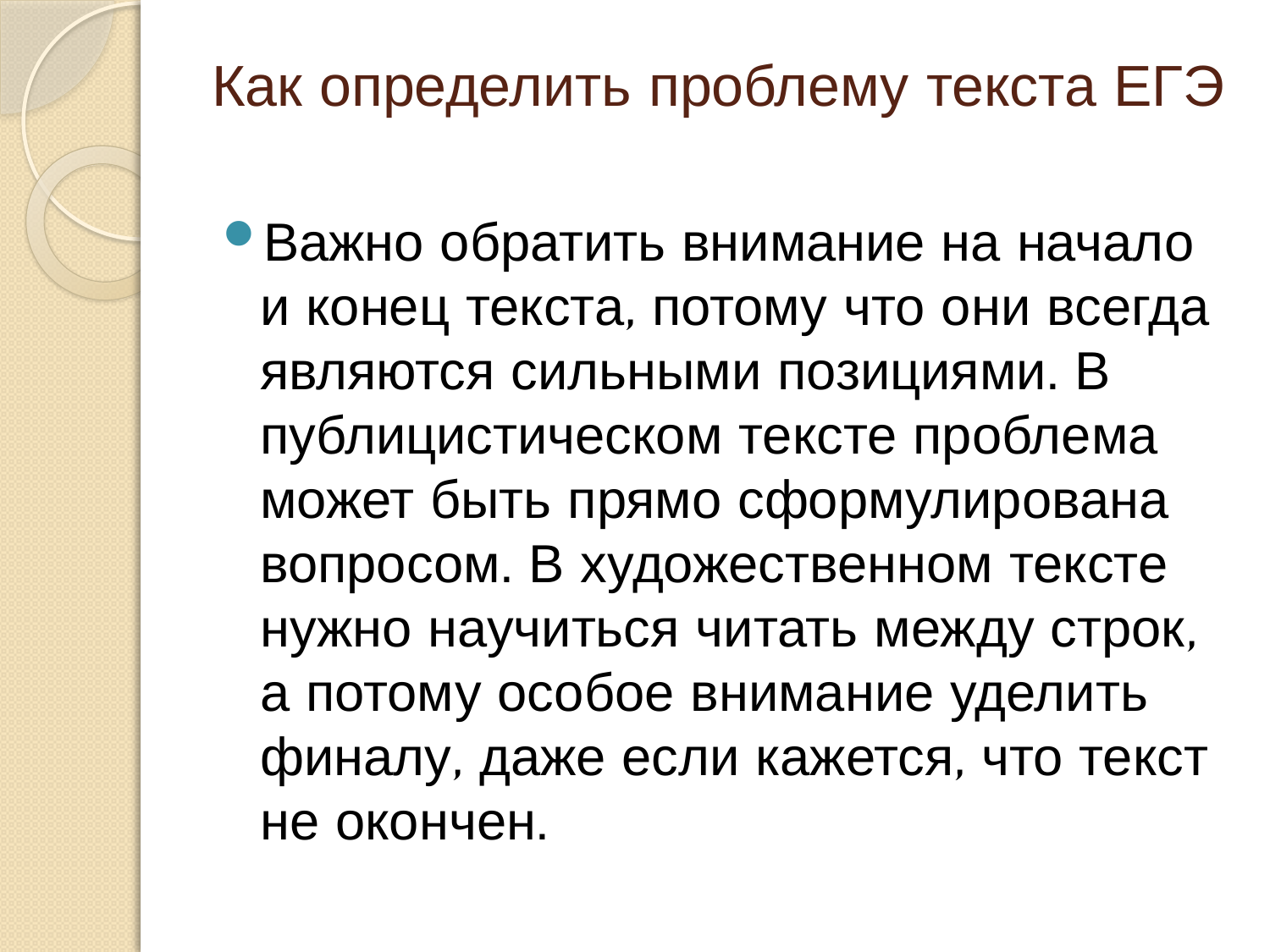

# Как определить проблему текста ЕГЭ
Важно обратить внимание на начало и конец текста, потому что они всегда являются сильными позициями. В публицистическом тексте проблема может быть прямо сформулирована вопросом. В художественном тексте нужно научиться читать между строк, а потому особое внимание уделить финалу, даже если кажется, что текст не окончен.